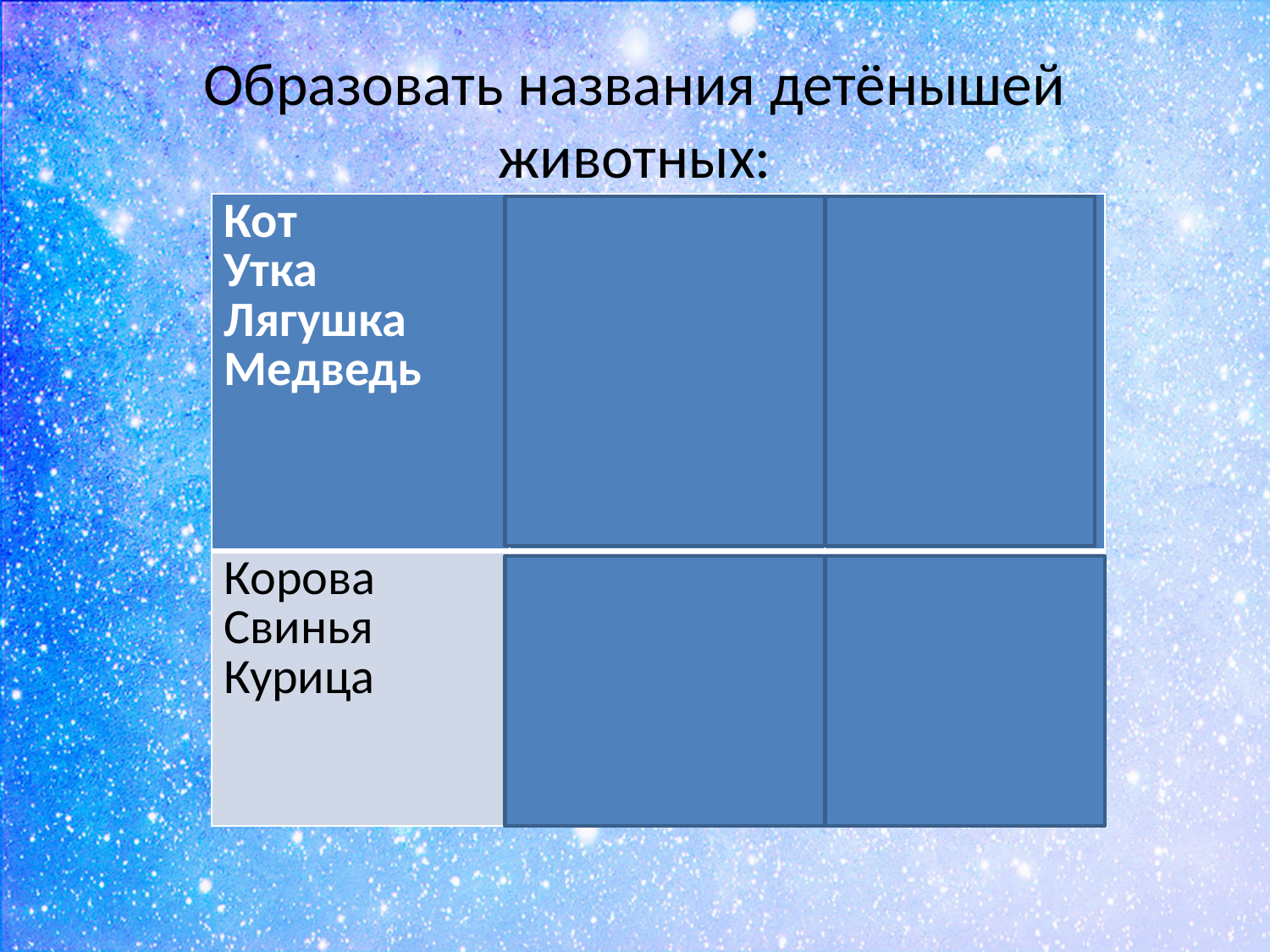

# Образовать названия детёнышей животных:
| Кот Утка Лягушка Медведь | Котёнок Утёнок Лягушонок Медвежонок | Котята Утята Лягушата Медвежата |
| --- | --- | --- |
| Корова Свинья Курица | Теленок Поросёнок Цыплёнок | Телята Поросята Цыплята |